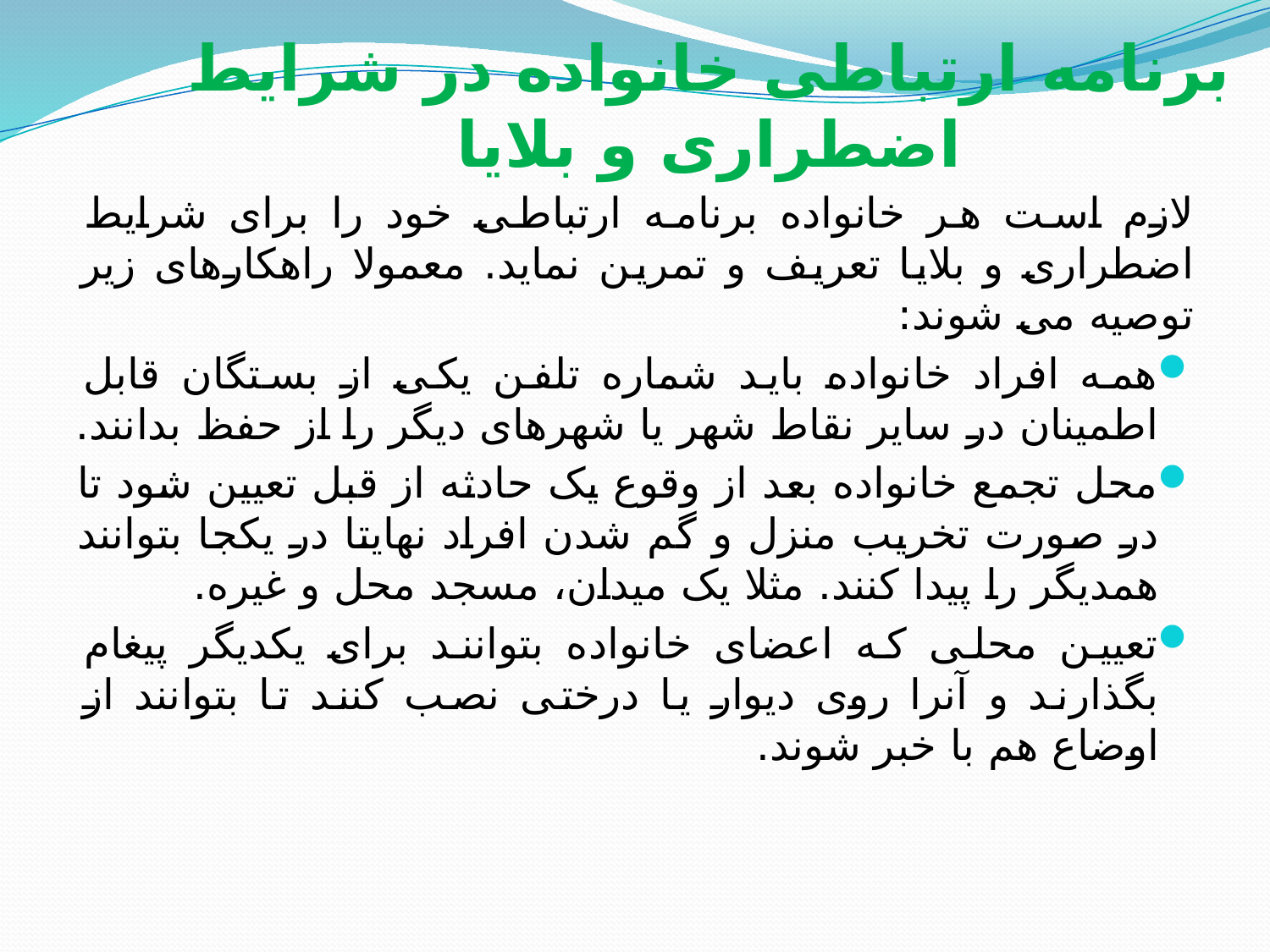

# برنامه ارتباطی خانواده در شرایط اضطراری و بلایا
لازم است هر خانواده برنامه ارتباطی خود را برای شرایط اضطراری و بلایا تعریف و تمرین نماید. معمولا راهکارهای زیر توصیه می شوند:
همه افراد خانواده باید شماره تلفن یکی از بستگان قابل اطمینان در سایر نقاط شهر یا شهرهای دیگر را از حفظ بدانند.
محل تجمع خانواده بعد از وقوع یک حادثه از قبل تعیین شود تا در صورت تخریب منزل و گم شدن افراد نهایتا در یکجا بتوانند همدیگر را پیدا کنند. مثلا یک میدان، مسجد محل و غیره.
تعیین محلی که اعضای خانواده بتوانند برای یکدیگر پیغام بگذارند و آنرا روی دیوار یا درختی نصب کنند تا بتوانند از اوضاع هم با خبر شوند.